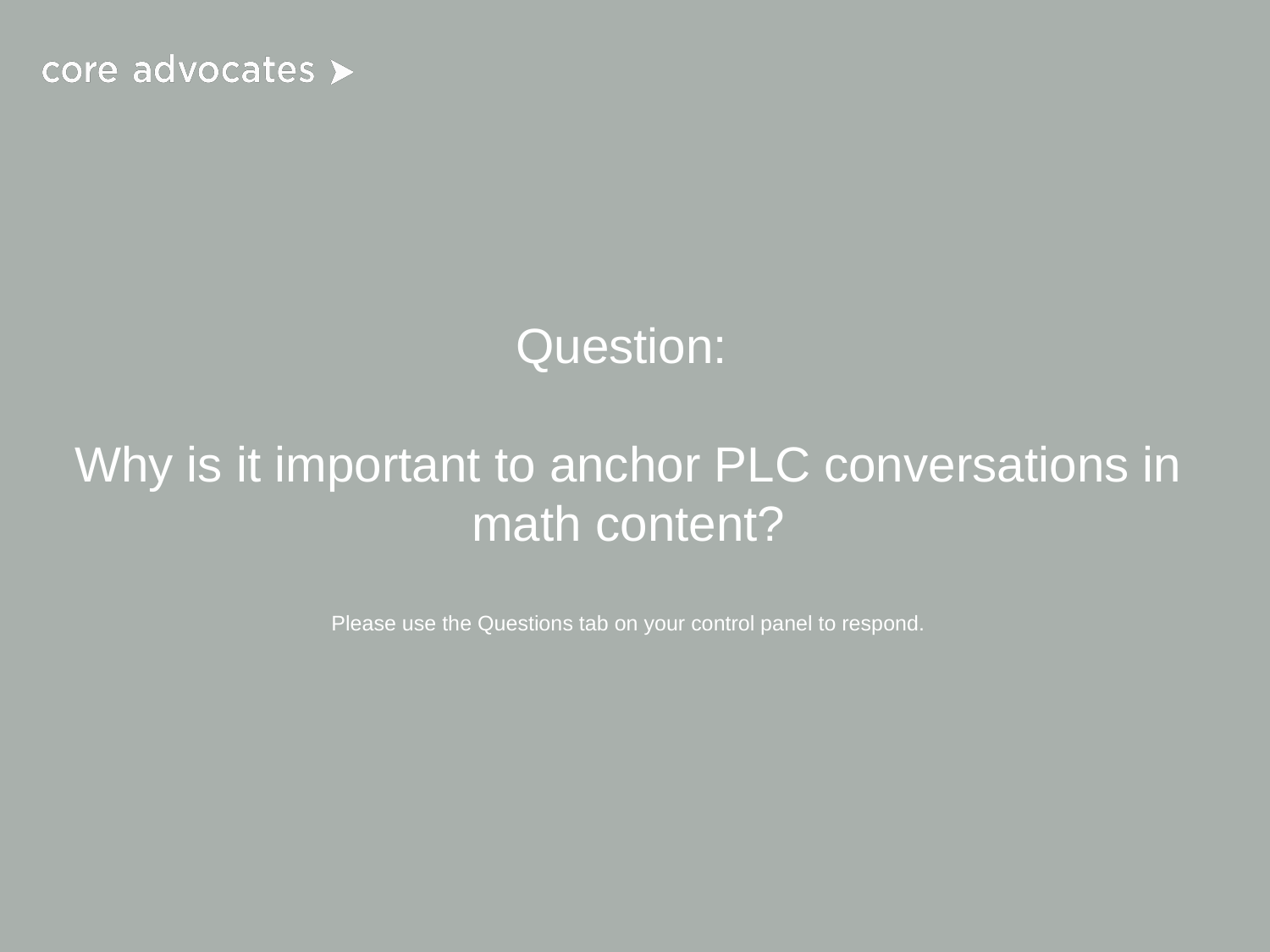

# Question:

Why is it important to anchor PLC conversations in math content?
Please use the Questions tab on your control panel to respond.